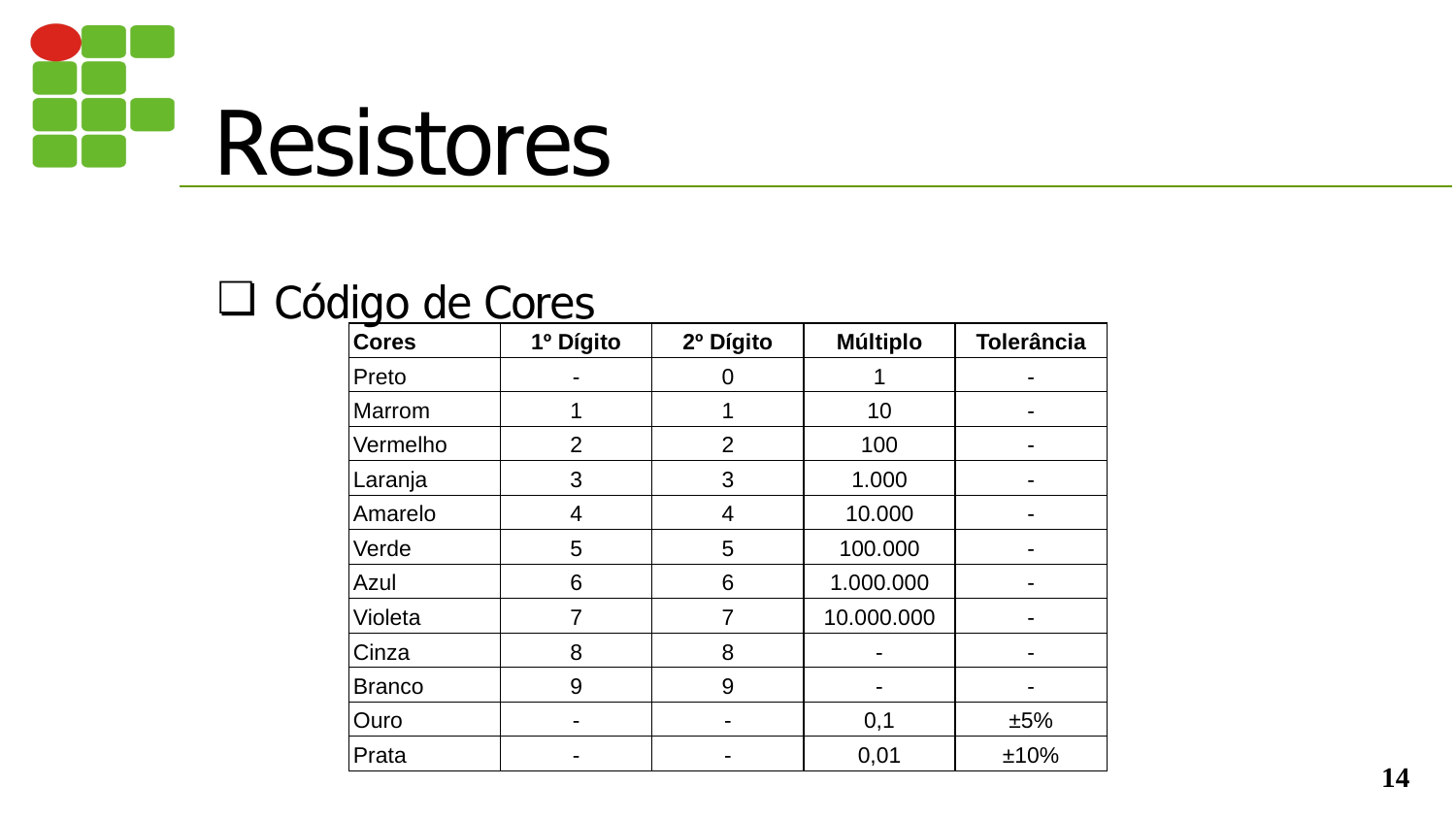

# Resistores
Código de Cores
| Cores | 1º Dígito | 2º Dígito | Múltiplo | Tolerância |
| --- | --- | --- | --- | --- |
| Preto | - | 0 | 1 | - |
| Marrom | 1 | 1 | 10 | - |
| Vermelho | 2 | 2 | 100 | - |
| Laranja | 3 | 3 | 1.000 | - |
| Amarelo | 4 | 4 | 10.000 | - |
| Verde | 5 | 5 | 100.000 | - |
| Azul | 6 | 6 | 1.000.000 | - |
| Violeta | 7 | 7 | 10.000.000 | - |
| Cinza | 8 | 8 | - | - |
| Branco | 9 | 9 | - | - |
| Ouro | - | - | 0,1 | ±5% |
| Prata | - | - | 0,01 | ±10% |
14